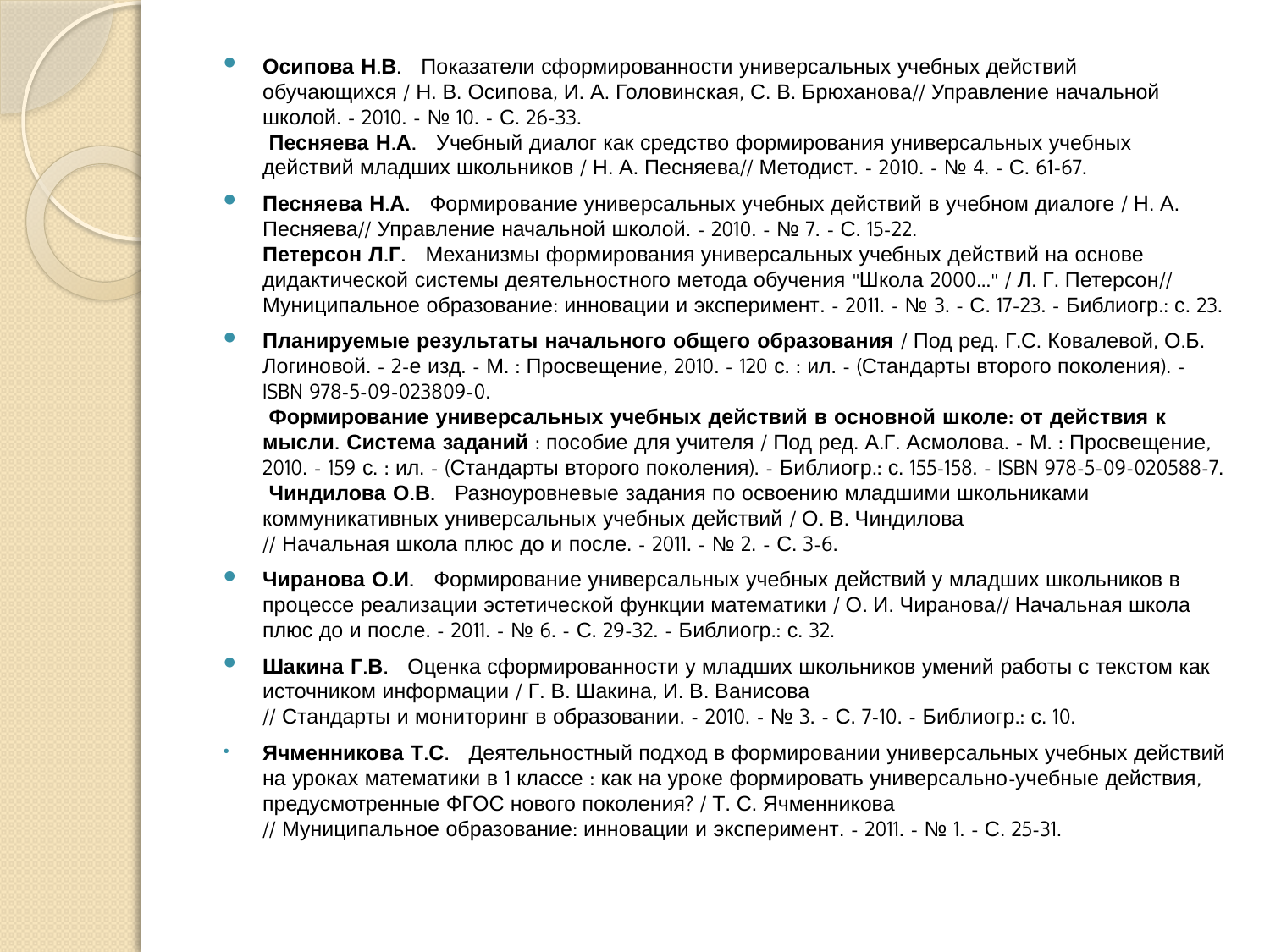

Осипова Н.В.   Показатели сформированности универсальных учебных действий обучающихся / Н. В. Осипова, И. А. Головинская, С. В. Брюханова// Управление начальной школой. - 2010. - № 10. - С. 26-33.
 Песняева Н.А.   Учебный диалог как средство формирования универсальных учебных действий младших школьников / Н. А. Песняева// Методист. - 2010. - № 4. - С. 61-67.
Песняева Н.А.   Формирование универсальных учебных действий в учебном диалоге / Н. А. Песняева// Управление начальной школой. - 2010. - № 7. - С. 15-22.
Петерсон Л.Г.   Механизмы формирования универсальных учебных действий на основе дидактической системы деятельностного метода обучения "Школа 2000..." / Л. Г. Петерсон// Муниципальное образование: инновации и эксперимент. - 2011. - № 3. - С. 17-23. - Библиогр.: с. 23.
Планируемые результаты начального общего образования / Под ред. Г.С. Ковалевой, О.Б. Логиновой. - 2-е изд. - М. : Просвещение, 2010. - 120 с. : ил. - (Стандарты второго поколения). - ISBN 978-5-09-023809-0.
 Формирование универсальных учебных действий в основной школе: от действия к мысли. Система заданий : пособие для учителя / Под ред. А.Г. Асмолова. - М. : Просвещение, 2010. - 159 с. : ил. - (Стандарты второго поколения). - Библиогр.: с. 155-158. - ISBN 978-5-09-020588-7.
 Чиндилова О.В.   Разноуровневые задания по освоению младшими школьниками коммуникативных универсальных учебных действий / О. В. Чиндилова
// Начальная школа плюс до и после. - 2011. - № 2. - С. 3-6.
Чиранова О.И.   Формирование универсальных учебных действий у младших школьников в процессе реализации эстетической функции математики / О. И. Чиранова// Начальная школа плюс до и после. - 2011. - № 6. - С. 29-32. - Библиогр.: с. 32.
Шакина Г.В.   Оценка сформированности у младших школьников умений работы с текстом как источником информации / Г. В. Шакина, И. В. Ванисова
// Стандарты и мониторинг в образовании. - 2010. - № 3. - С. 7-10. - Библиогр.: с. 10.
Ячменникова Т.С.   Деятельностный подход в формировании универсальных учебных действий на уроках математики в 1 классе : как на уроке формировать универсально-учебные действия, предусмотренные ФГОС нового поколения? / Т. С. Ячменникова
// Муниципальное образование: инновации и эксперимент. - 2011. - № 1. - С. 25-31.